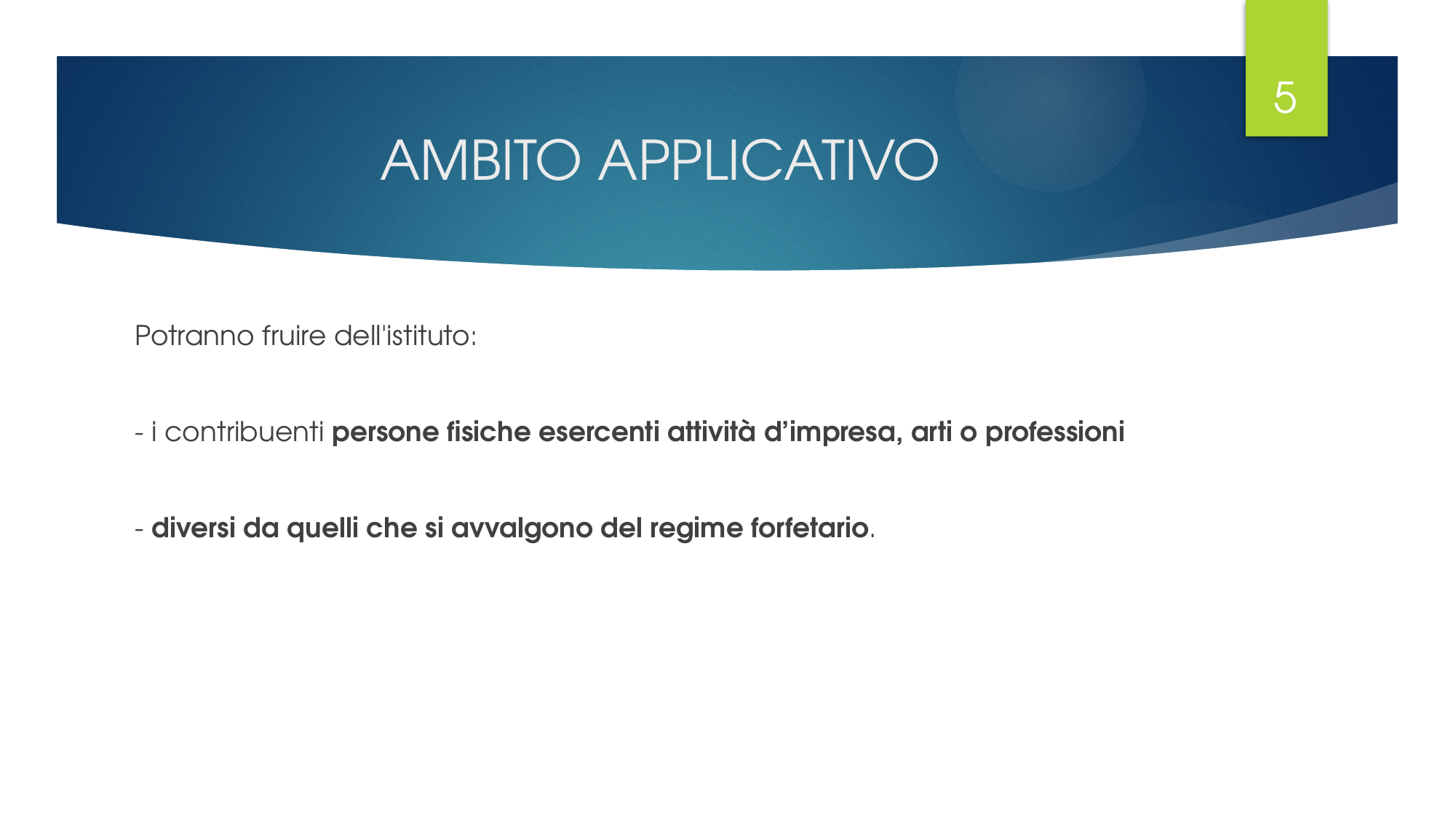

5
# AMBITO APPLICATIVO
Potranno fruire dell'istituto:

- i contribuenti persone fisiche esercenti attività d’impresa, arti o professioni

- diversi da quelli che si avvalgono del regime forfetario.